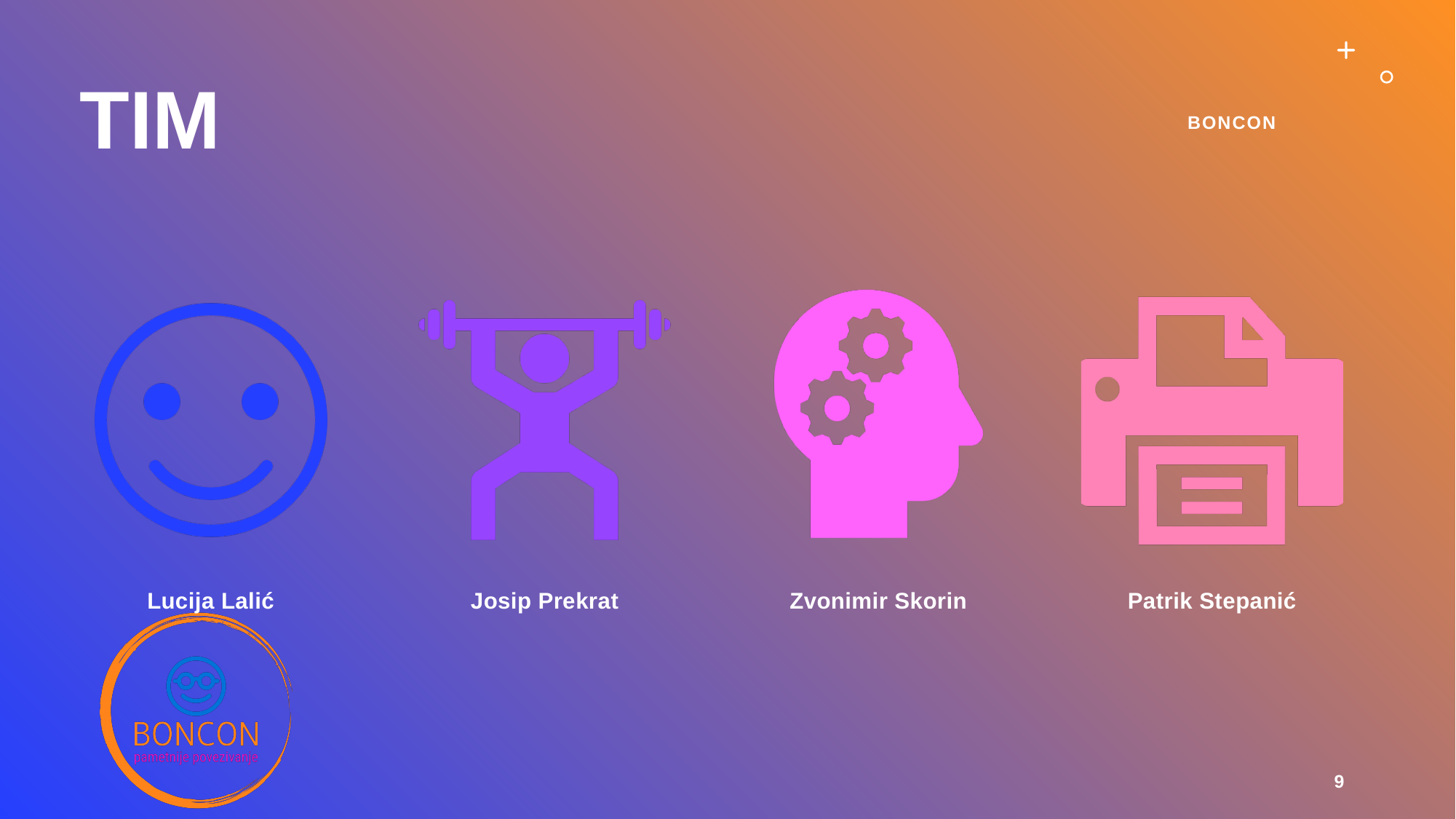

# TIM
boncon
Lucija Lalić
Josip Prekrat
Zvonimir Skorin
Patrik Stepanić
9